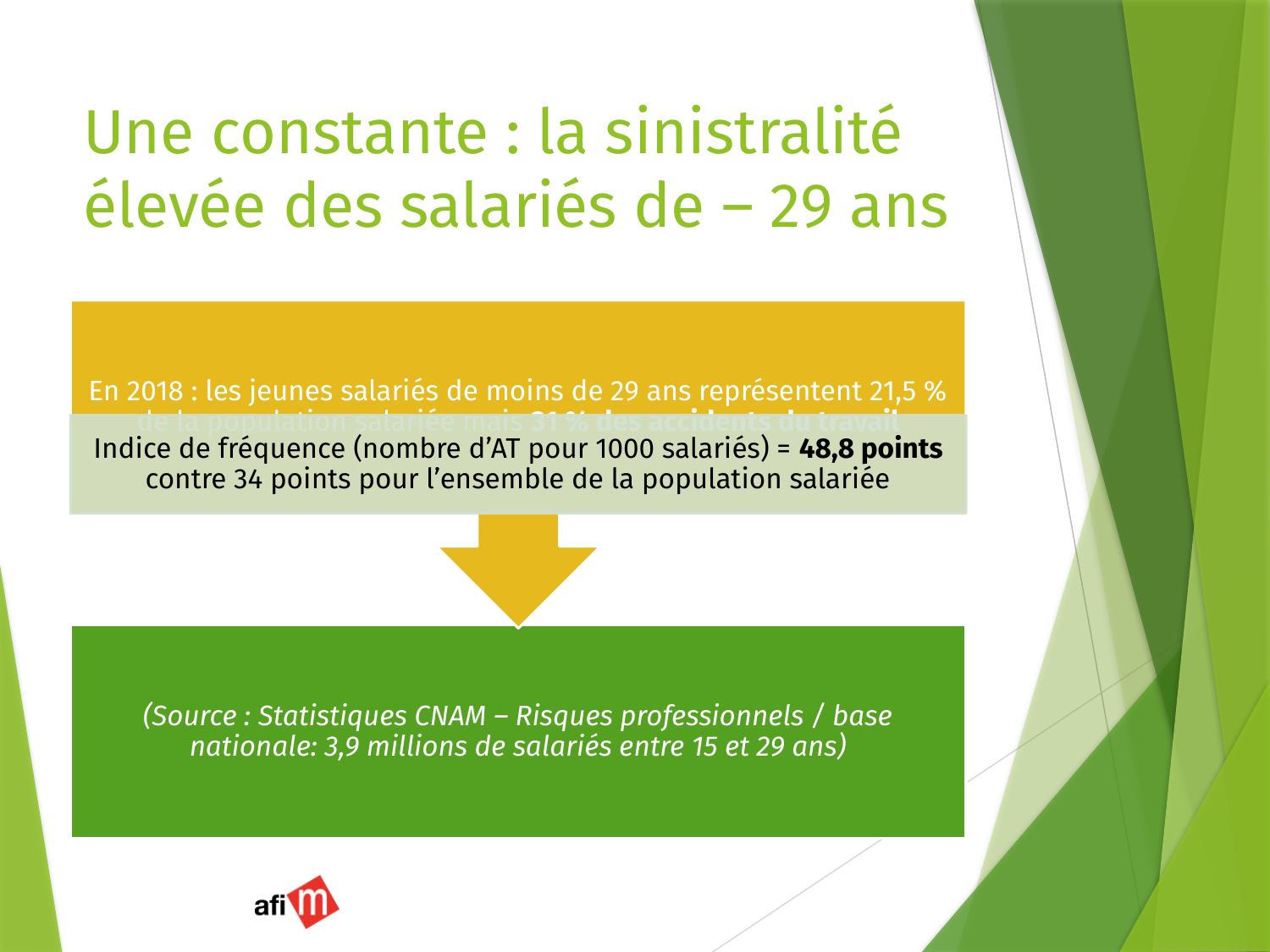

# Une constante : la sinistralité élevée des salariés de – 29 ans
(Source : Statistiques CNAM – Risques professionnels / base nationale: 3,9 millions de salariés entre 15 et 29 ans)
En 2018 : les jeunes salariés de moins de 29 ans représentent 21,5 % de la population salariée mais 31 % des accidents du travail
Indice de fréquence (nombre d’AT pour 1000 salariés) = 48,8 points contre 34 points pour l’ensemble de la population salariée